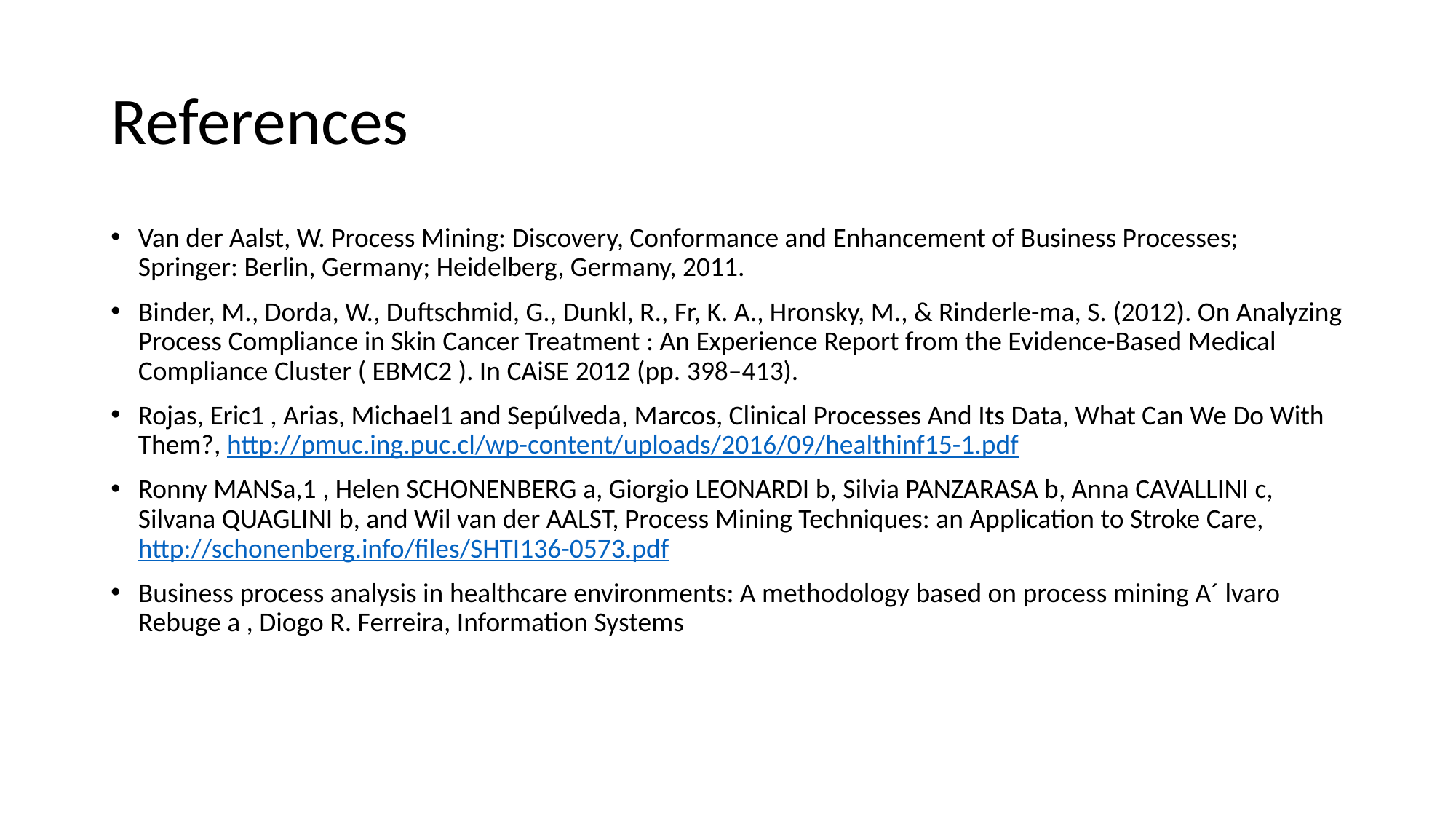

# References
Van der Aalst, W. Process Mining: Discovery, Conformance and Enhancement of Business Processes; Springer: Berlin, Germany; Heidelberg, Germany, 2011.
Binder, M., Dorda, W., Duftschmid, G., Dunkl, R., Fr, K. A., Hronsky, M., & Rinderle-ma, S. (2012). On Analyzing Process Compliance in Skin Cancer Treatment : An Experience Report from the Evidence-Based Medical Compliance Cluster ( EBMC2 ). In CAiSE 2012 (pp. 398–413).
Rojas, Eric1 , Arias, Michael1 and Sepúlveda, Marcos, Clinical Processes And Its Data, What Can We Do With Them?, http://pmuc.ing.puc.cl/wp-content/uploads/2016/09/healthinf15-1.pdf
Ronny MANSa,1 , Helen SCHONENBERG a, Giorgio LEONARDI b, Silvia PANZARASA b, Anna CAVALLINI c, Silvana QUAGLINI b, and Wil van der AALST, Process Mining Techniques: an Application to Stroke Care, http://schonenberg.info/files/SHTI136-0573.pdf
Business process analysis in healthcare environments: A methodology based on process mining A´ lvaro Rebuge a , Diogo R. Ferreira, Information Systems